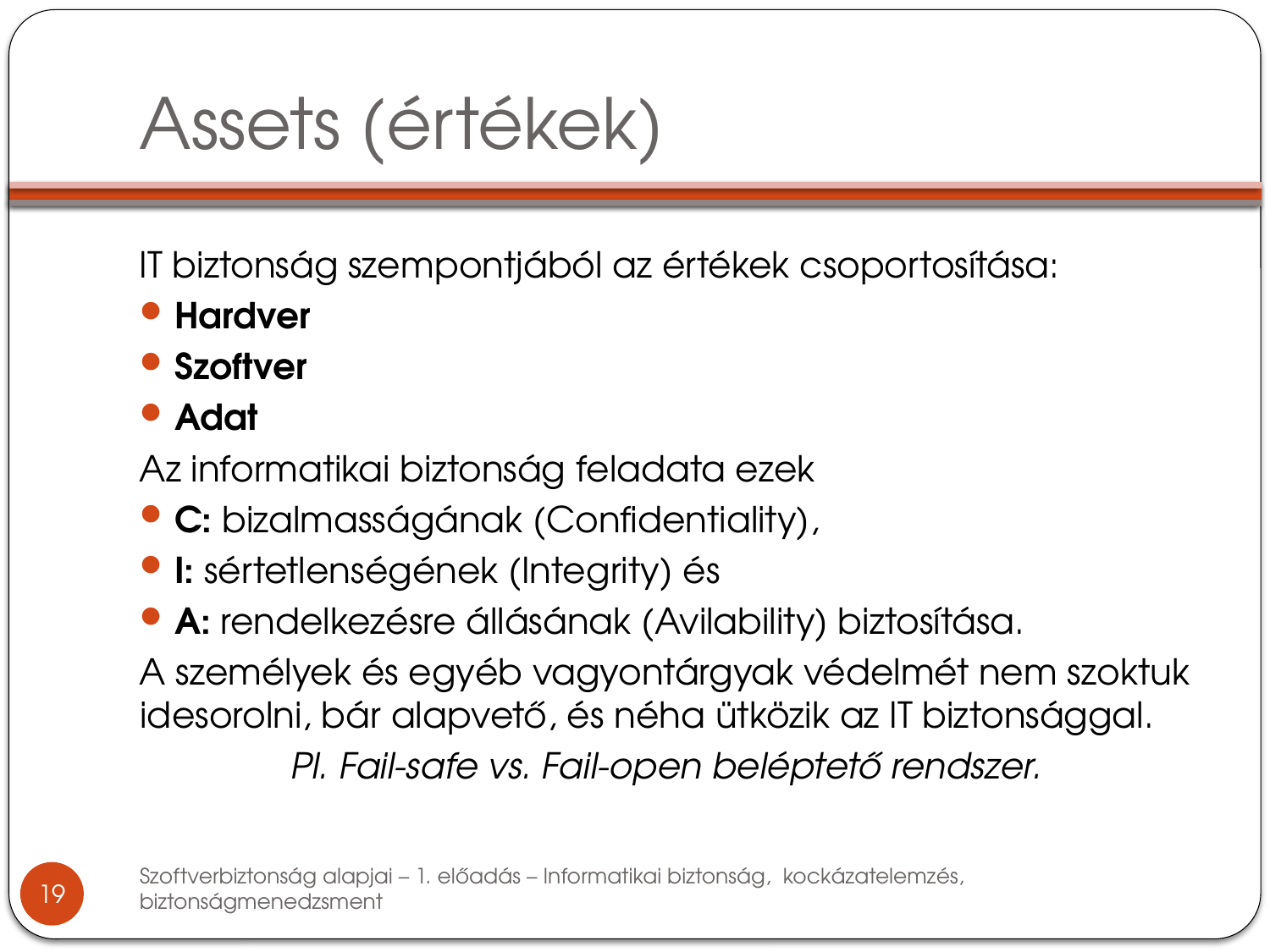

# Assets (értékek)
IT biztonság szempontjából az értékek csoportosítása:
Hardver
Szoftver
Adat
Az informatikai biztonság feladata ezek
C: bizalmasságának (Confidentiality),
I: sértetlenségének (Integrity) és
A: rendelkezésre állásának (Avilability) biztosítása.
A személyek és egyéb vagyontárgyak védelmét nem szoktuk idesorolni, bár alapvető, és néha ütközik az IT biztonsággal.
Pl. Fail-safe vs. Fail-open beléptető rendszer.

Szoftverbiztonság alapjai – 1. előadás – Informatikai biztonság,  kockázatelemzés, biztonságmenedzsment
19